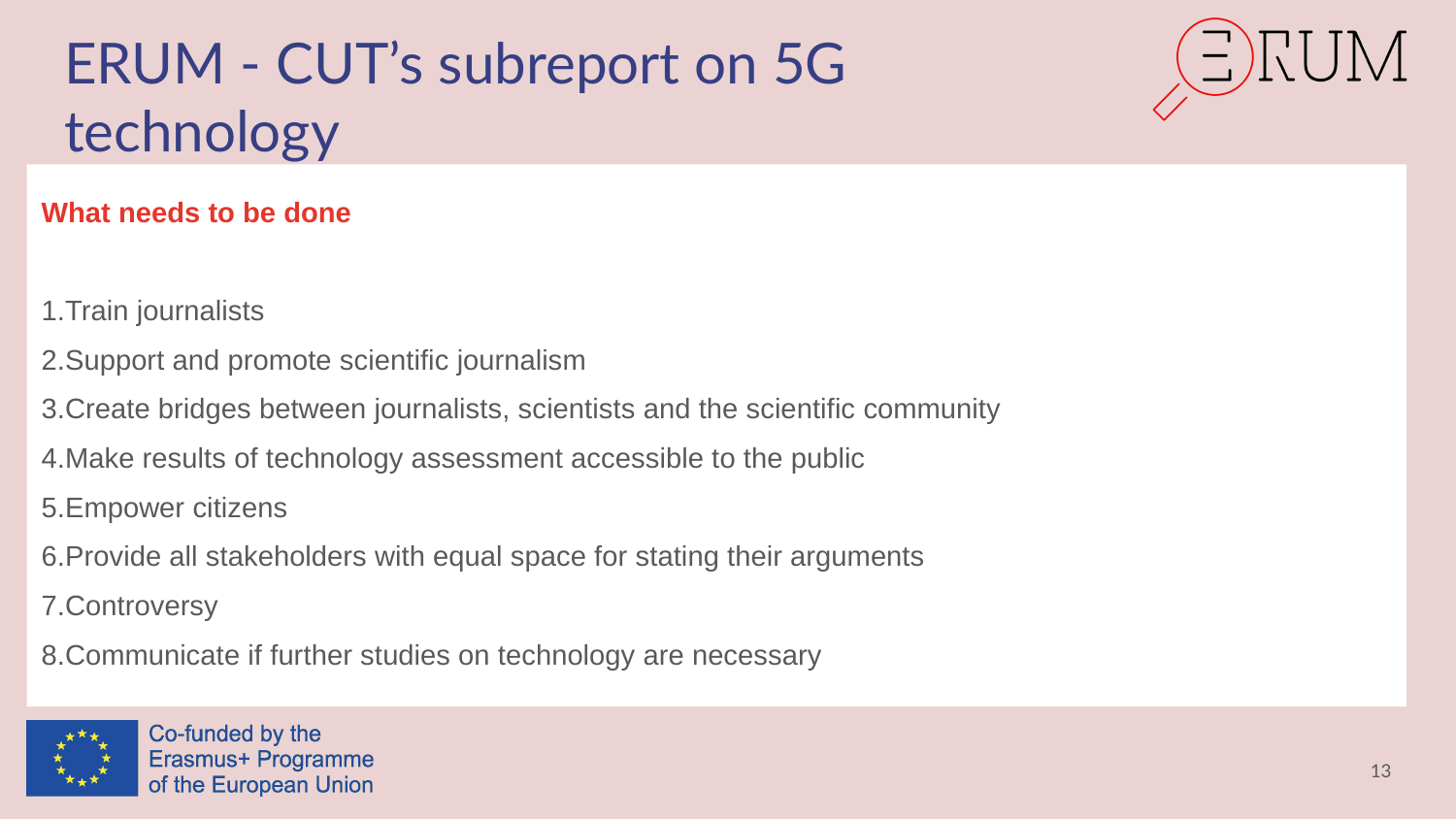

# ERUM - CUT’s subreport on 5G technology

What needs to be done

1.Train journalists
2.Support and promote scientific journalism
3.Create bridges between journalists, scientists and the scientific community
4.Make results of technology assessment accessible to the public
5.Empower citizens
6.Provide all stakeholders with equal space for stating their arguments
7.Controversy
8.Communicate if further studies on technology are necessary

13